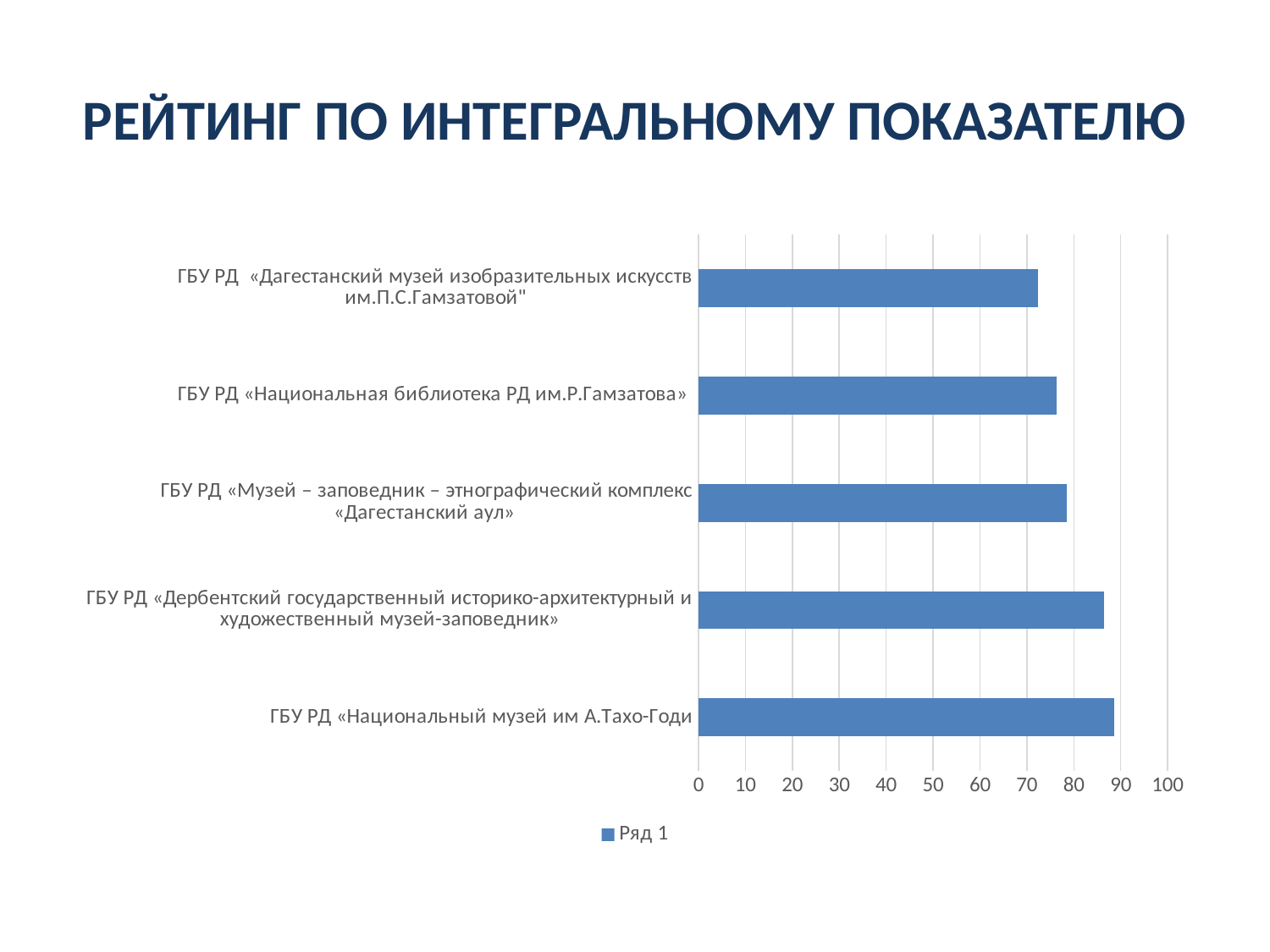

# РЕЙТИНГ ПО ИНТЕГРАЛЬНОМУ ПОКАЗАТЕЛЮ

### Chart

| Category | Ряд 1 |
|---|---|
| ГБУ РД «Национальный музей им А.Тахо-Годи | 88.69000000000001 |
| ГБУ РД «Дербентский государственный историко-архитектурный и художественный музей-заповедник» | 86.5 |
| ГБУ РД «Музей – заповедник – этнографический комплекс «Дагестанский аул»  | 78.52000000000001 |
| ГБУ РД «Национальная библиотека РД им.Р.Гамзатова»  | 76.30999999999999 |
| ГБУ РД  «Дагестанский музей изобразительных искусств им.П.С.Гамзатовой" | 72.43 |